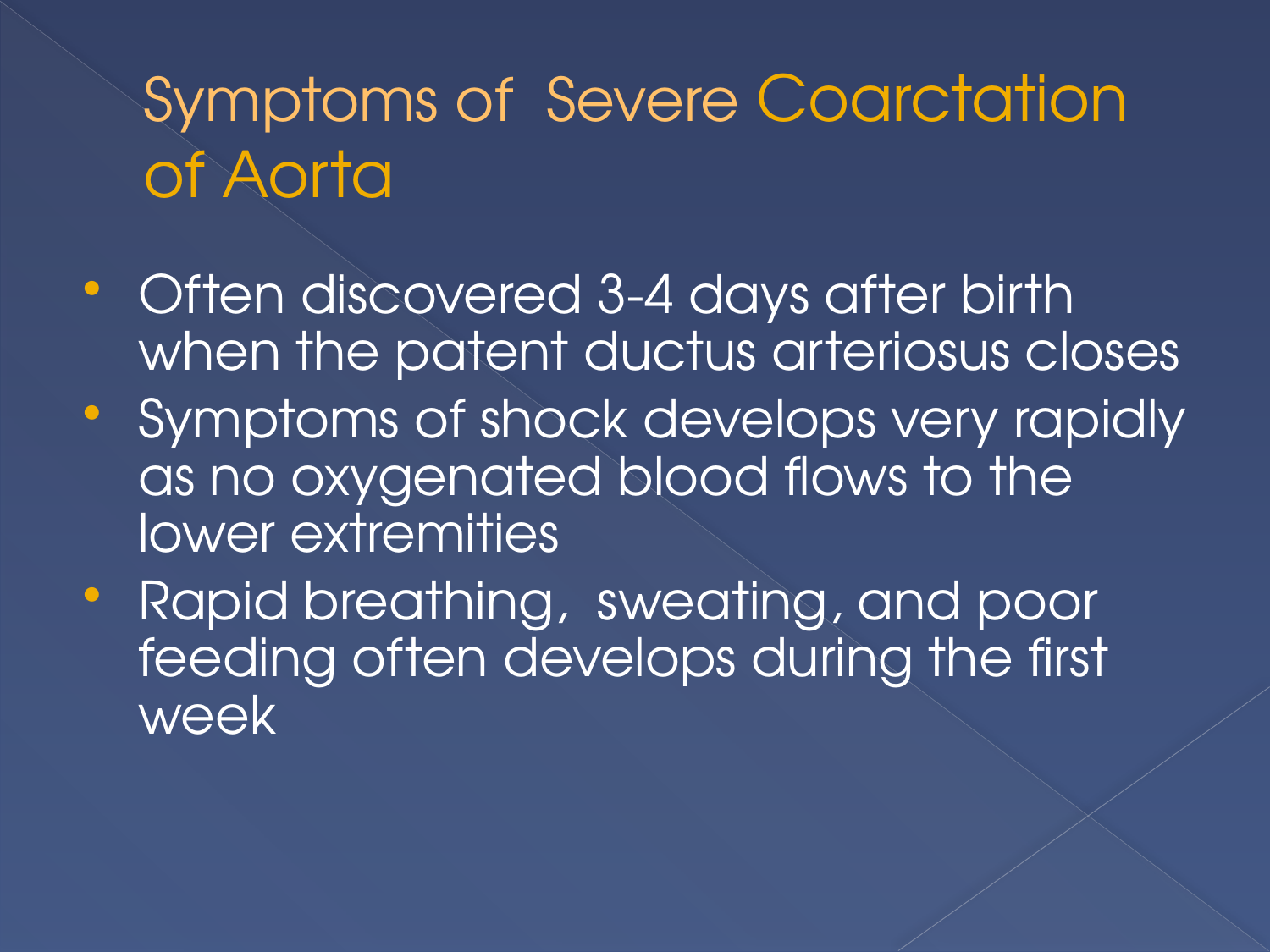

# Symptoms of  Severe Coarctation of Aorta
Often discovered 3-4 days after birth when the patent ductus arteriosus closes
Symptoms of shock develops very rapidly as no oxygenated blood flows to the lower extremities
Rapid breathing,  sweating, and poor feeding often develops during the first week